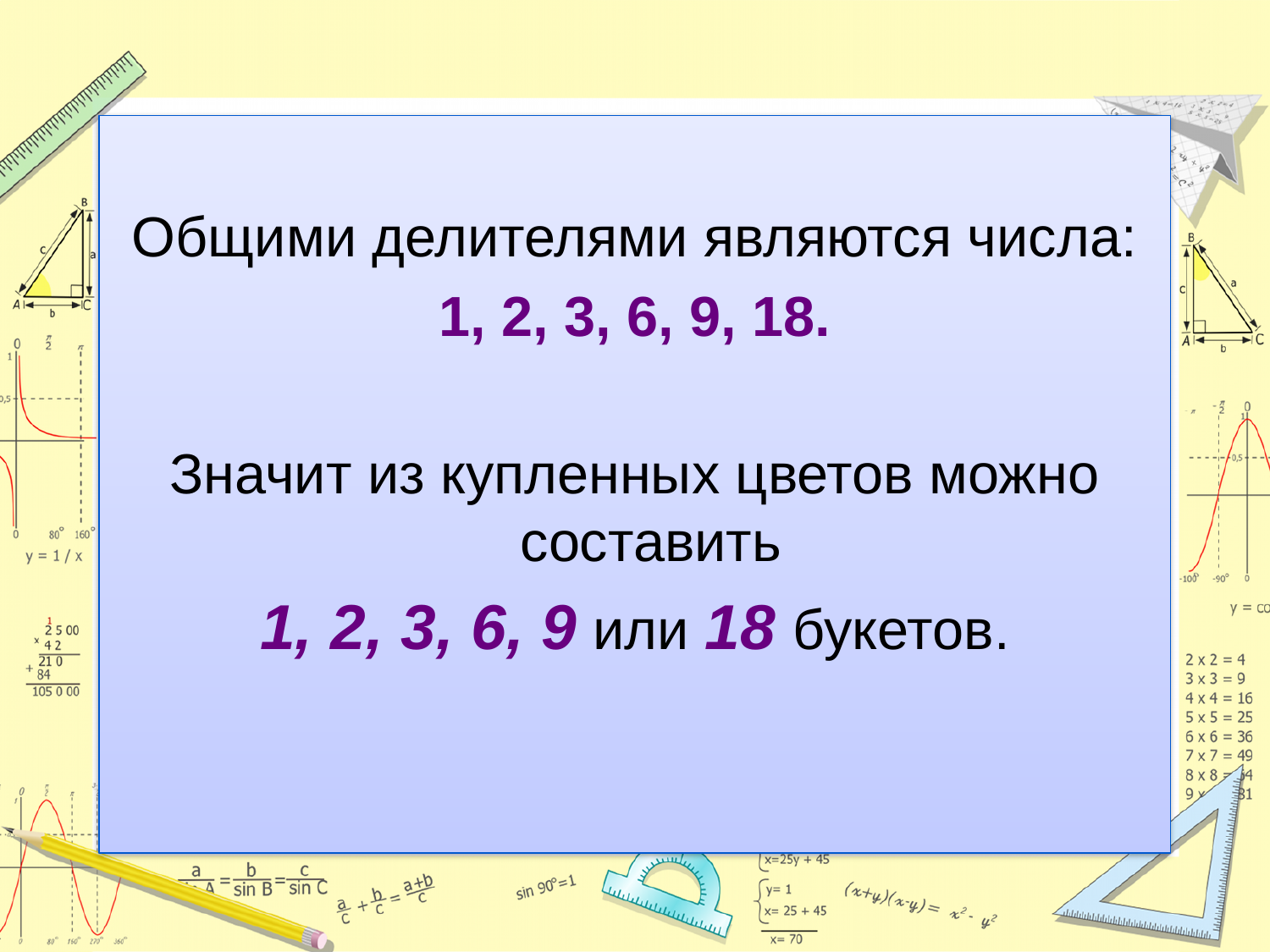

#

Общими делителями являются числа:
1, 2, 3, 6, 9, 18.

Значит из купленных цветов можно составить
1, 2, 3, 6, 9 или 18 букетов.